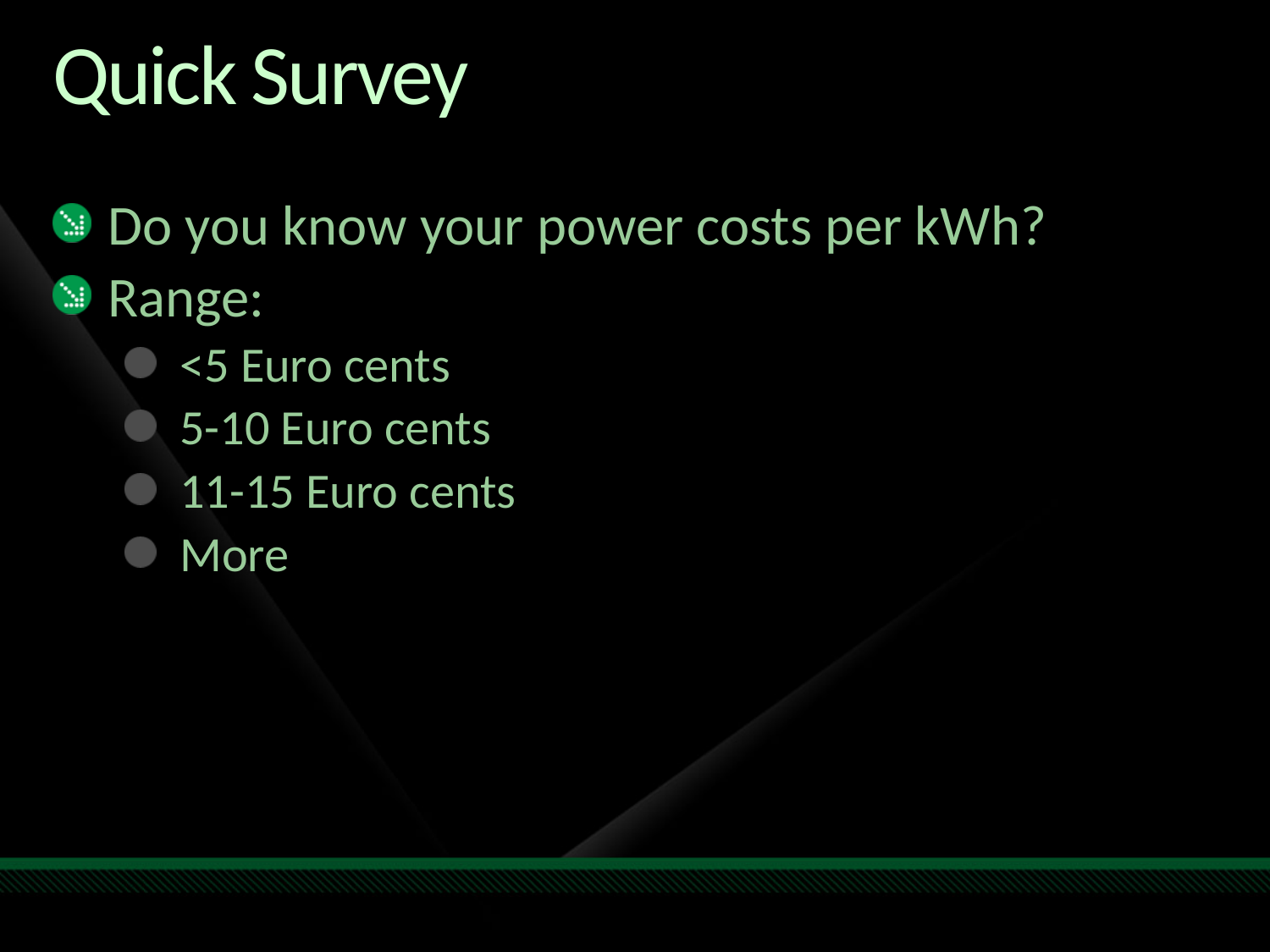

# Quick Survey
Do you know your power costs per kWh?
Range:
<5 Euro cents
5-10 Euro cents
11-15 Euro cents
More